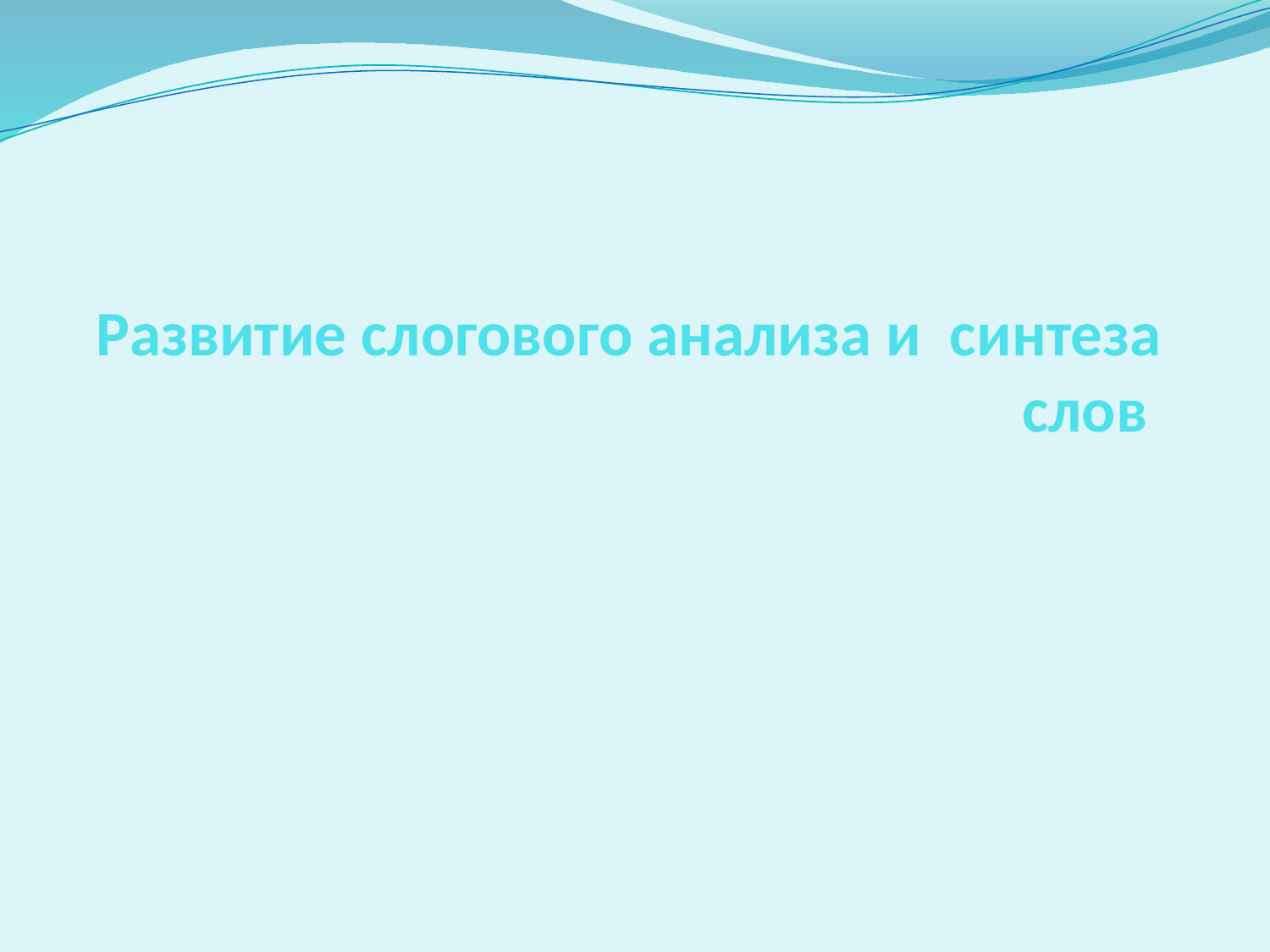

# Развитие слогового анализа и  синтеза слов